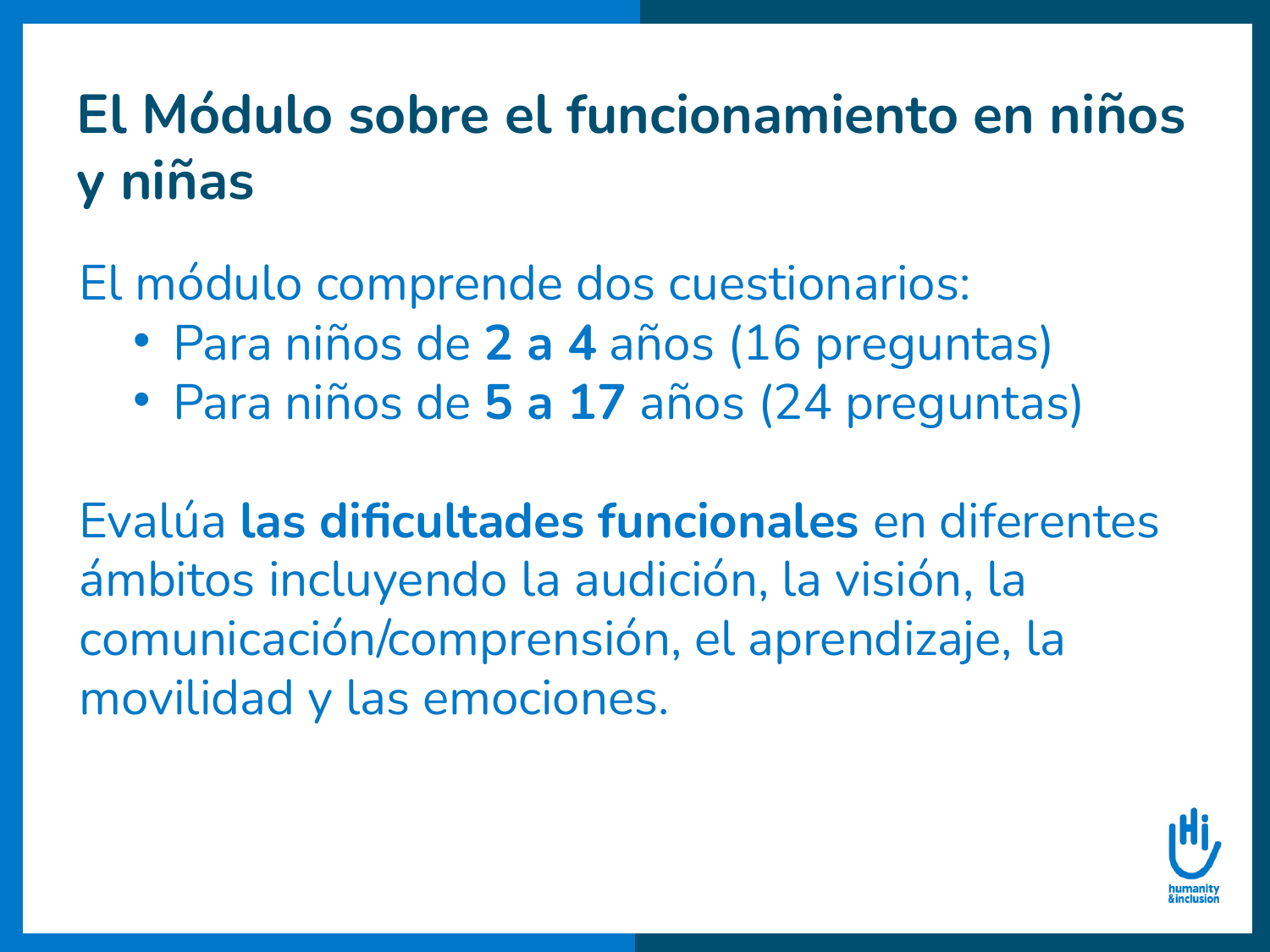

# El Módulo sobre el funcionamiento en niños y niñas
El módulo comprende dos cuestionarios:
Para niños de 2 a 4 años (16 preguntas)
Para niños de 5 a 17 años (24 preguntas)

Evalúa las dificultades funcionales en diferentes ámbitos incluyendo la audición, la visión, la comunicación/comprensión, el aprendizaje, la movilidad y las emociones.